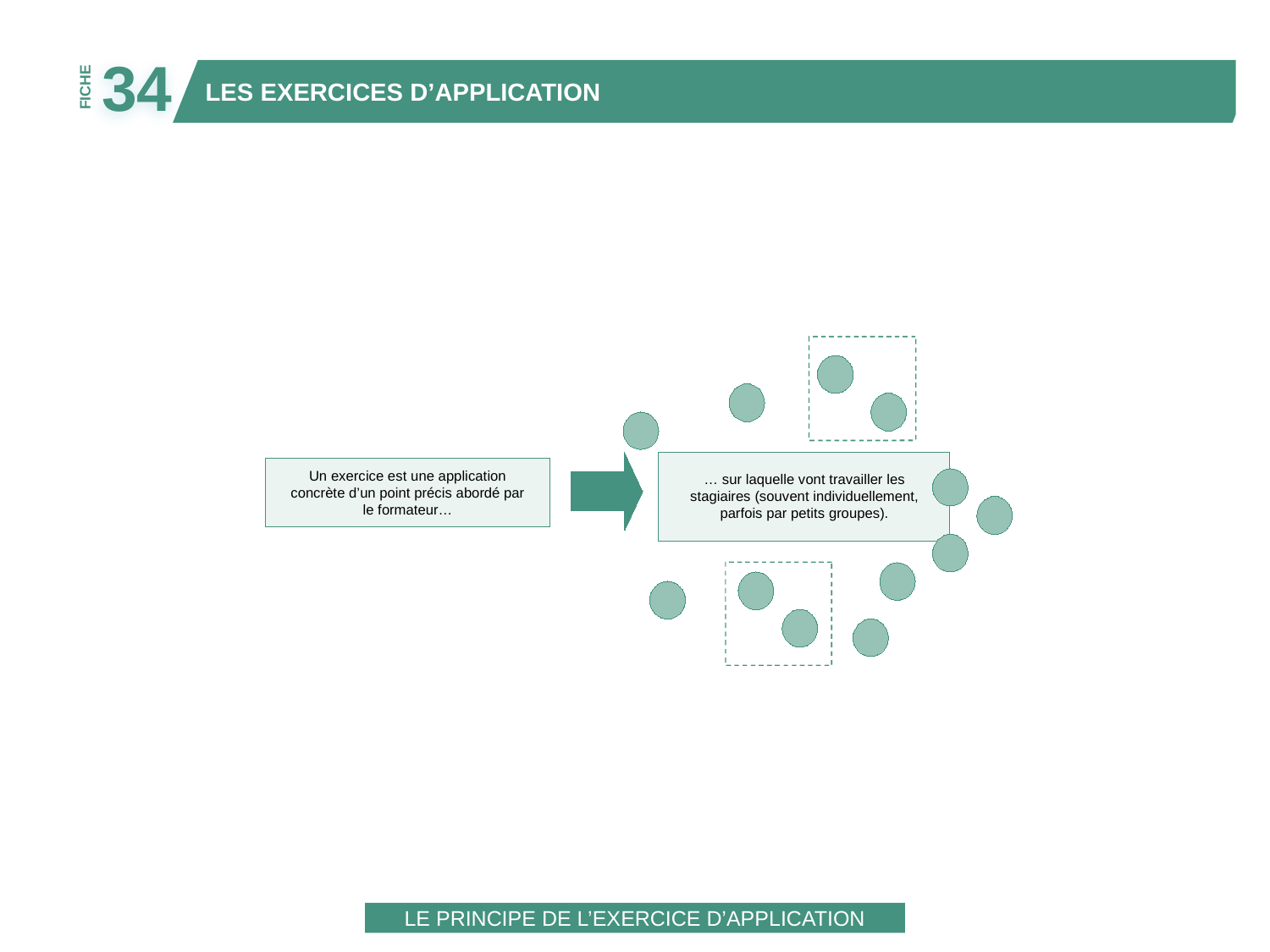

34

LES EXERCICES D’APPLICATION
FICHE

Un exercice est une application
concrète d’un point précis abordé par
le formateur…

… sur laquelle vont travailler les
stagiaires (souvent individuellement,
parfois par petits groupes).

LE PRINCIPE DE L’EXERCICE D’APPLICATION